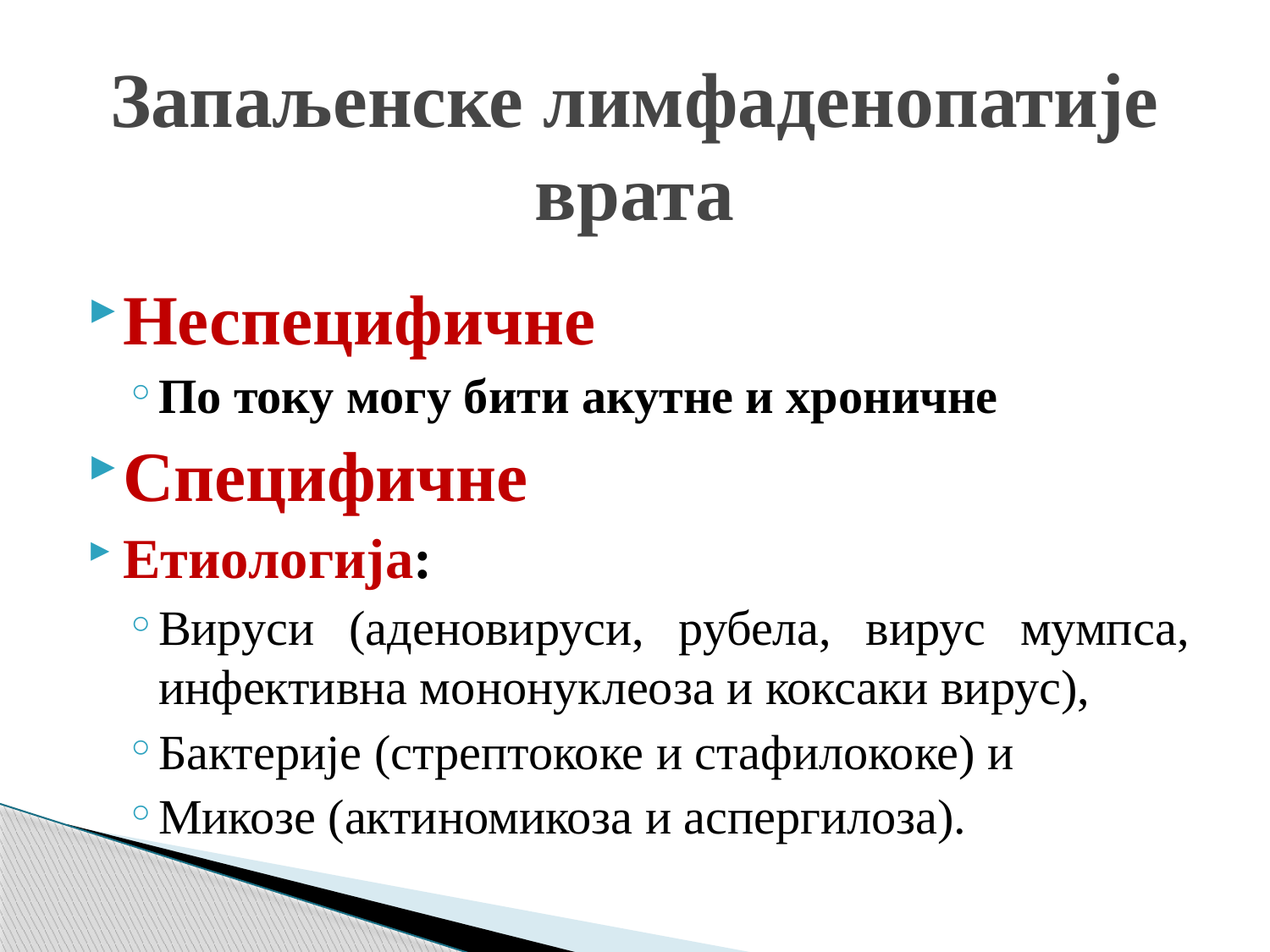

# Запаљенске лимфаденопатије врата
Неспецифичне
По току могу бити акутне и хроничне
Специфичне
Етиологија:
Вируси (аденовируси, рубела, вирус мумпса, инфективна мононуклеоза и коксаки вирус),
Бактерије (стрептококе и стафилококе) и
Микозе (актиномикоза и аспергилоза).